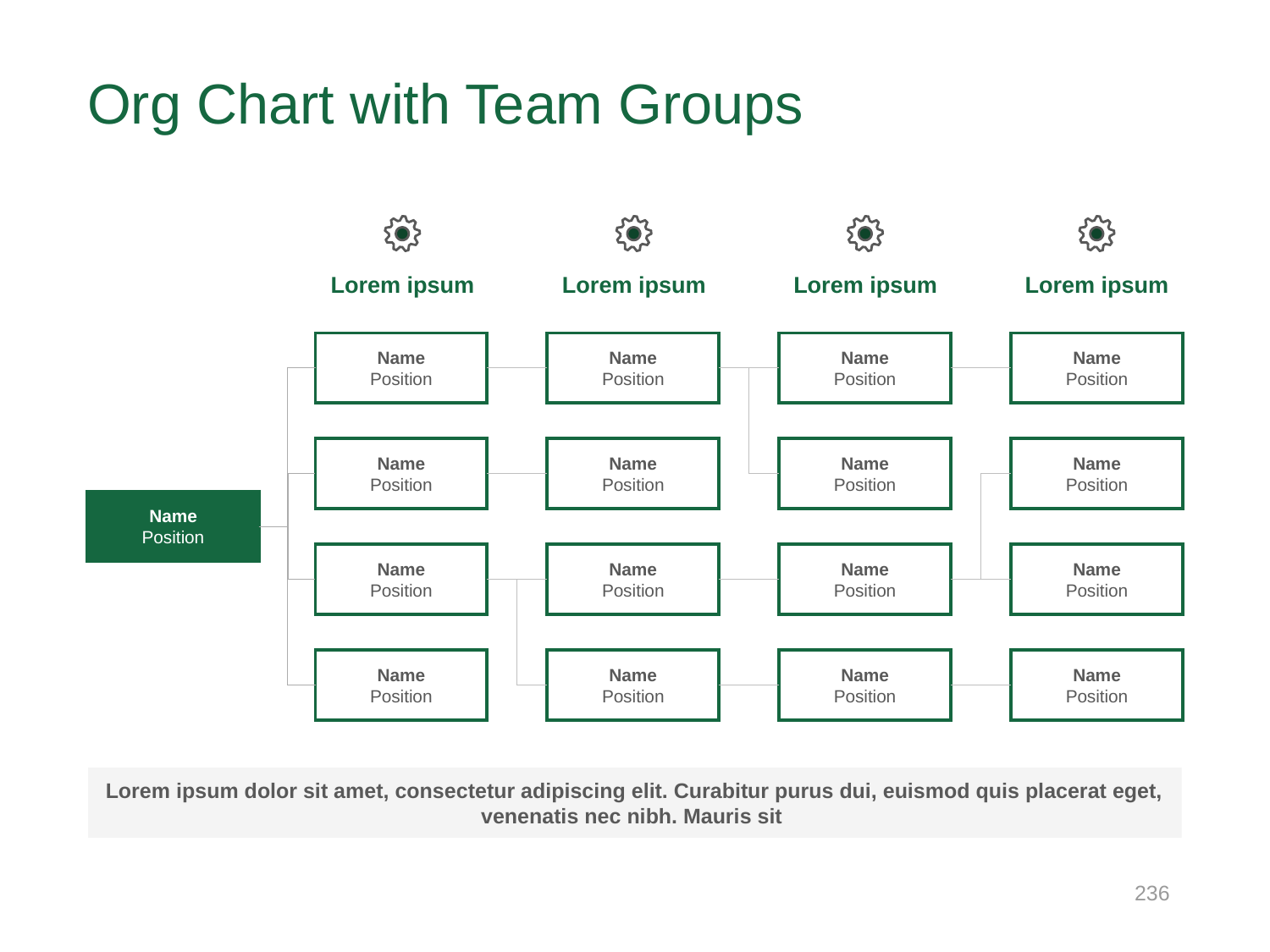

# Org Chart with Team Groups

Lorem ipsum
Lorem ipsum
Lorem ipsum
Lorem ipsum
Name
Position
Name
Position
Name
Position
Name
Position
Name
Position
Name
Position
Name
Position
Name
Position
Name
Position
Name
Position
Name
Position
Name
Position
Name
Position
Name
Position
Name
Position
Name
Position
Name
Position
Lorem ipsum dolor sit amet, consectetur adipiscing elit. Curabitur purus dui, euismod quis placerat eget,
venenatis nec nibh. Mauris sit
236